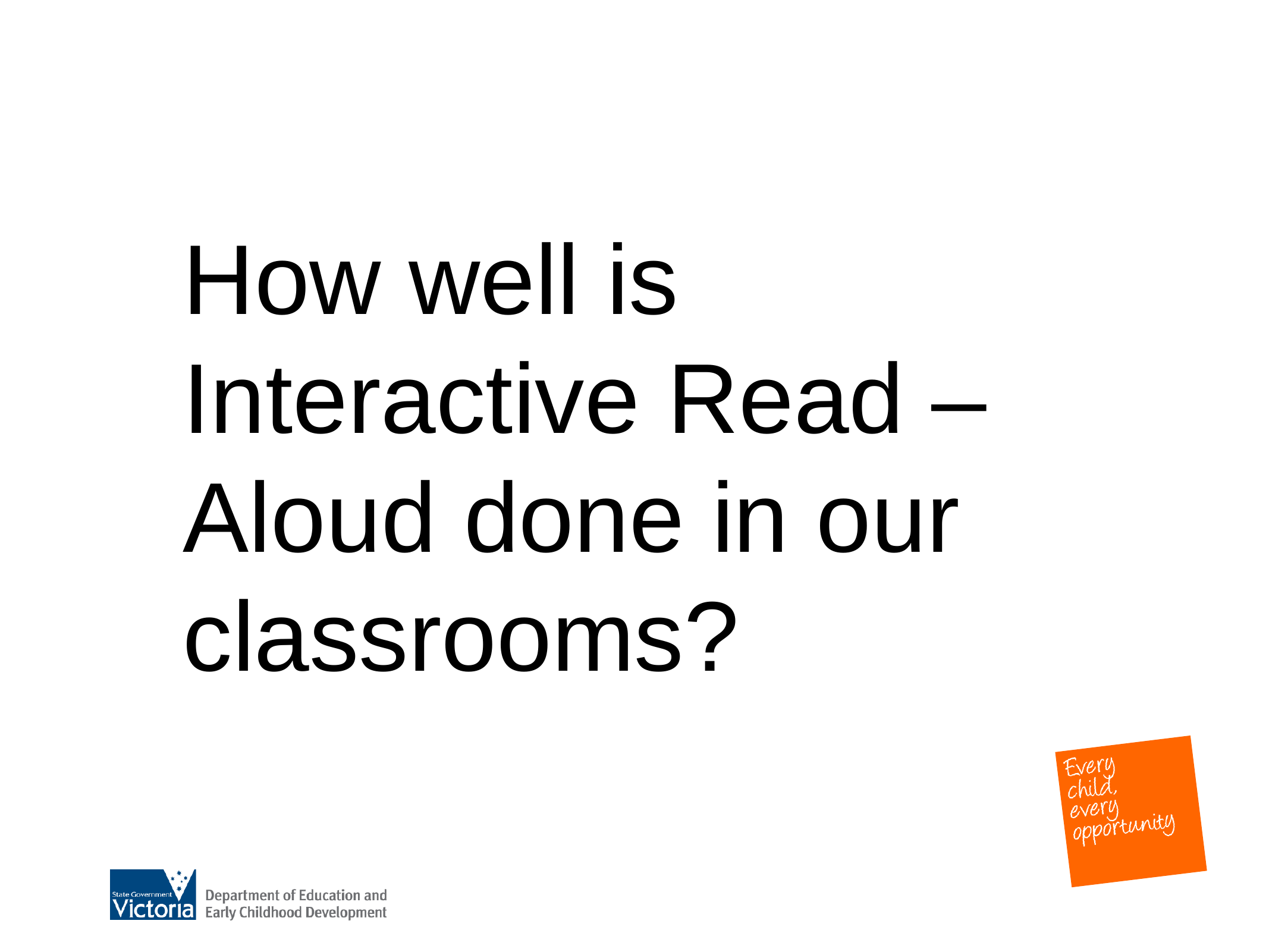

How well is Interactive Read – Aloud done in our classrooms?